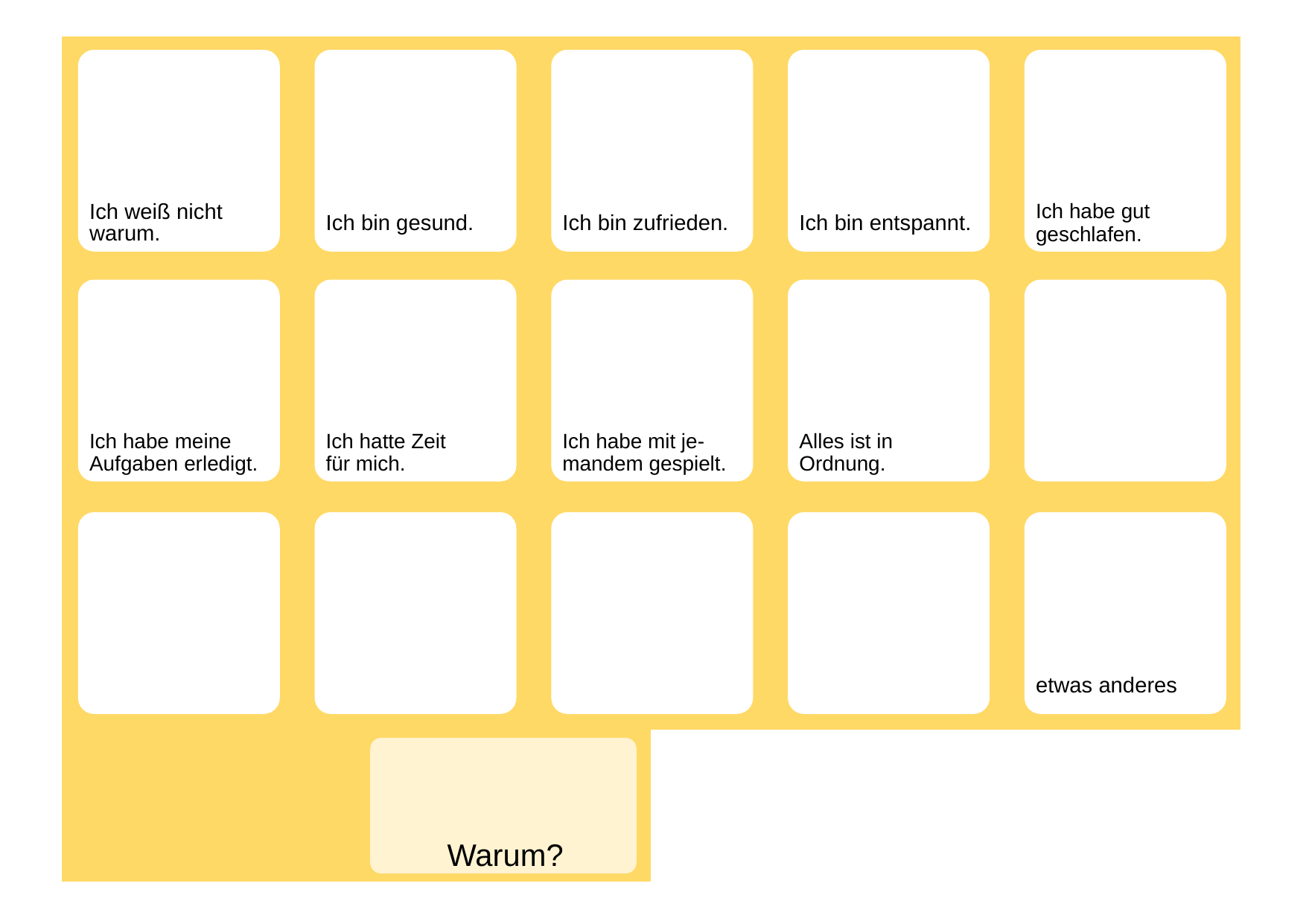

|  |  |  |  |  |  |  |  |  |  |  |  |
| --- | --- | --- | --- | --- | --- | --- | --- | --- | --- | --- | --- |
|  |  |  |  |  |  |  |  |  |  |  |  |
|  |  |  |  |  |  |  |  |  |  |  |  |
|  |  |  |  |  |  |  |  |  |  |  |  |

Ich weiß nicht warum.
Ich bin gesund.
Ich bin zufrieden.
Ich bin entspannt.
Ich habe gut geschlafen.

Ich habe meine Aufgaben erledigt.
Ich hatte Zeit
für mich.
Ich habe mit je-mandem gespielt.
Alles ist in Ordnung.

etwas anderes

Warum?